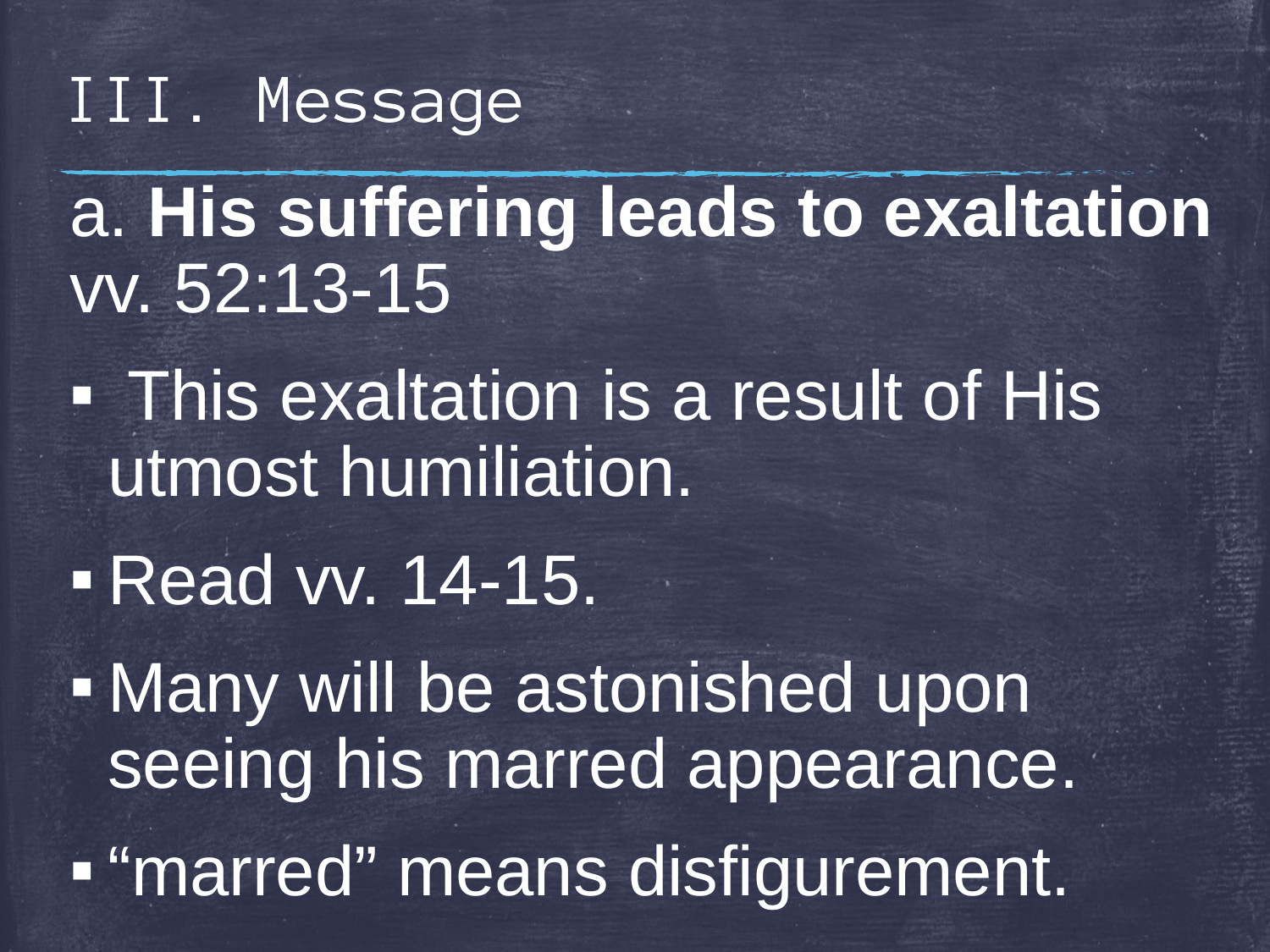

# III. Message
a. His suffering leads to exaltation vv. 52:13-15
 This exaltation is a result of His utmost humiliation.
Read vv. 14-15.
Many will be astonished upon seeing his marred appearance.
“marred” means disfigurement.